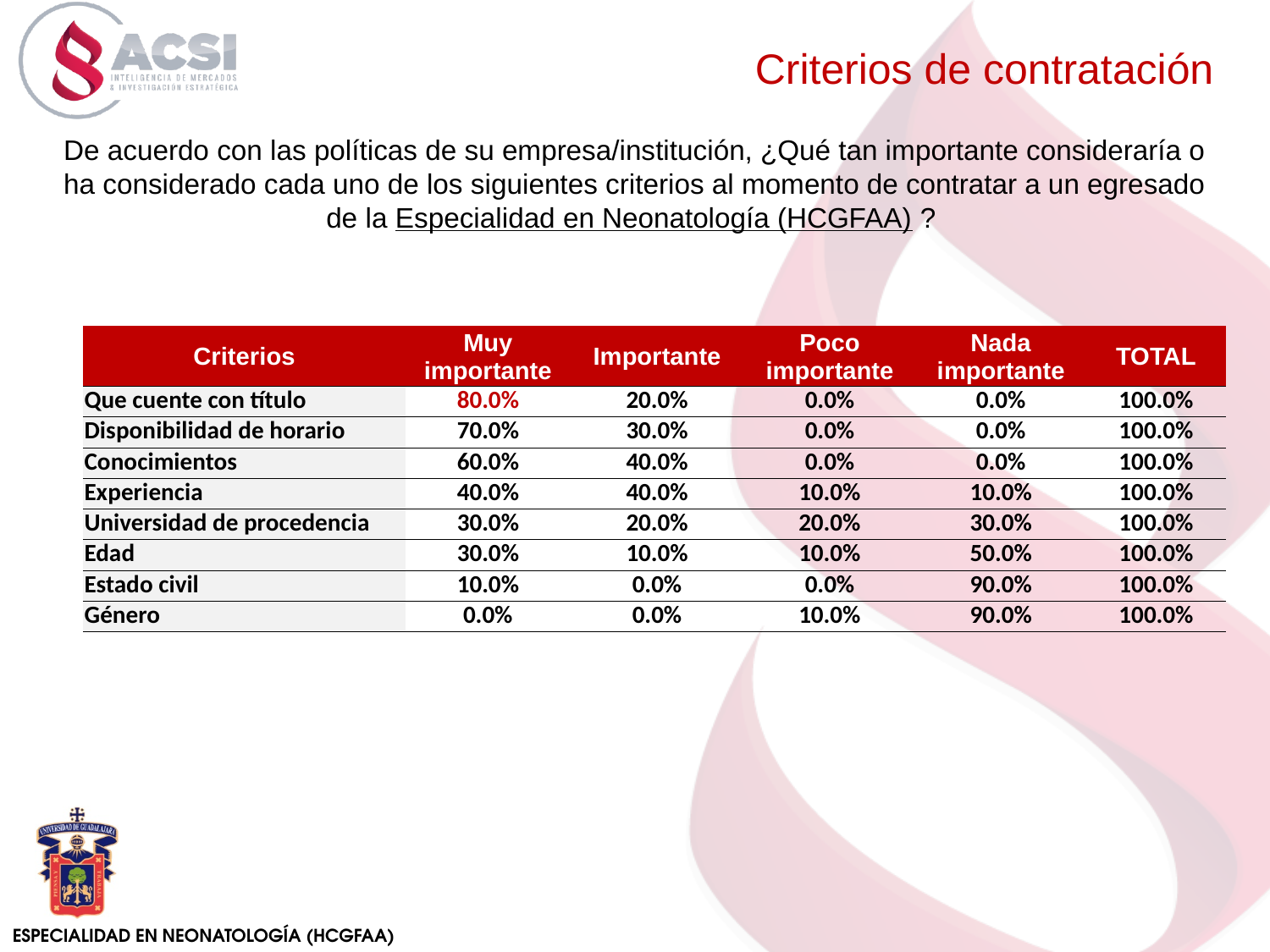

Criterios de contratación
De acuerdo con las políticas de su empresa/institución, ¿Qué tan importante consideraría o ha considerado cada uno de los siguientes criterios al momento de contratar a un egresado de la Especialidad en Neonatología (HCGFAA) ?
| Criterios | Muy importante | Importante | Poco importante | Nada importante | TOTAL |
| --- | --- | --- | --- | --- | --- |
| Que cuente con título | 80.0% | 20.0% | 0.0% | 0.0% | 100.0% |
| Disponibilidad de horario | 70.0% | 30.0% | 0.0% | 0.0% | 100.0% |
| Conocimientos | 60.0% | 40.0% | 0.0% | 0.0% | 100.0% |
| Experiencia | 40.0% | 40.0% | 10.0% | 10.0% | 100.0% |
| Universidad de procedencia | 30.0% | 20.0% | 20.0% | 30.0% | 100.0% |
| Edad | 30.0% | 10.0% | 10.0% | 50.0% | 100.0% |
| Estado civil | 10.0% | 0.0% | 0.0% | 90.0% | 100.0% |
| Género | 0.0% | 0.0% | 10.0% | 90.0% | 100.0% |